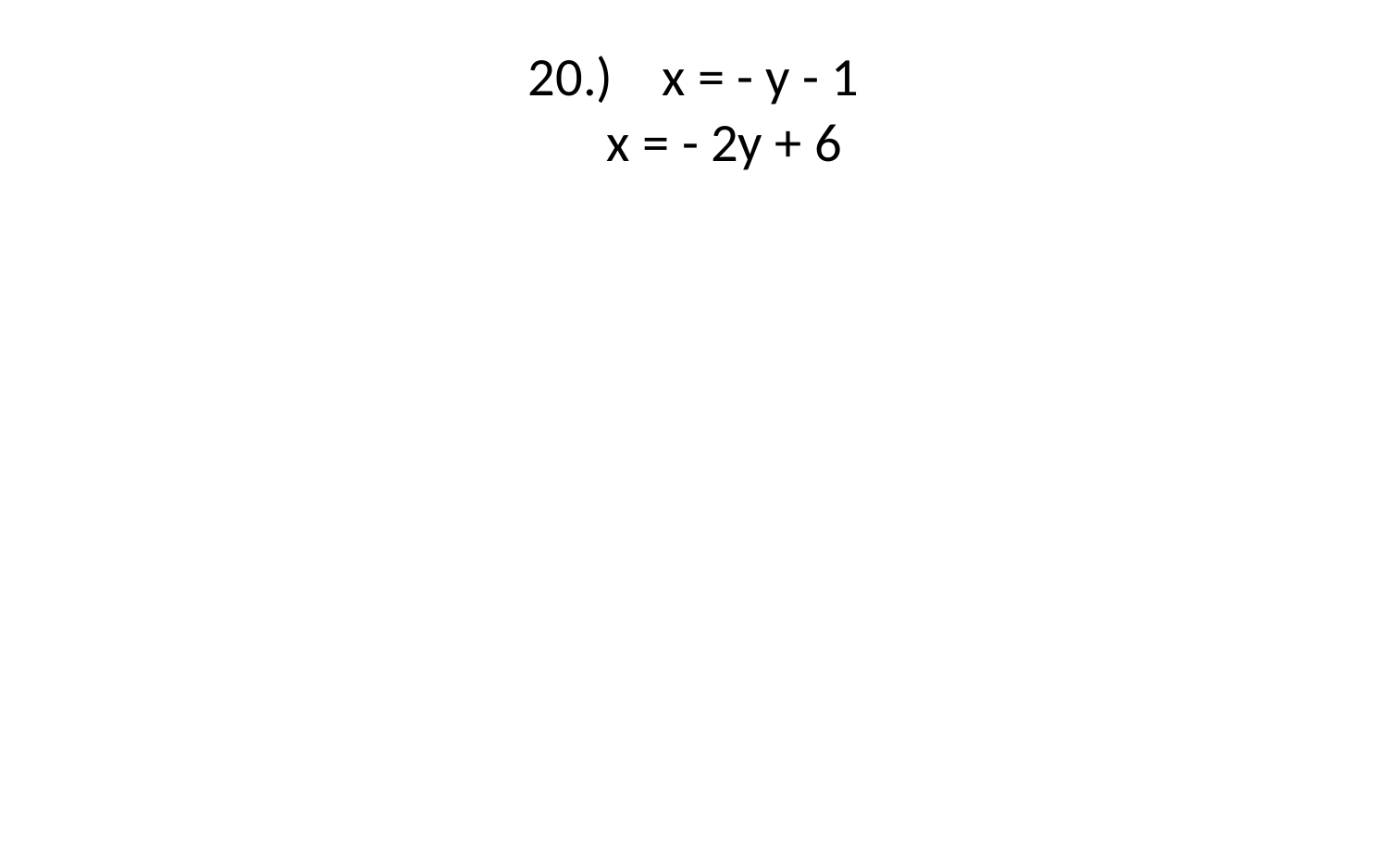

# 20.)    x = - y - 1       x = - 2y + 6